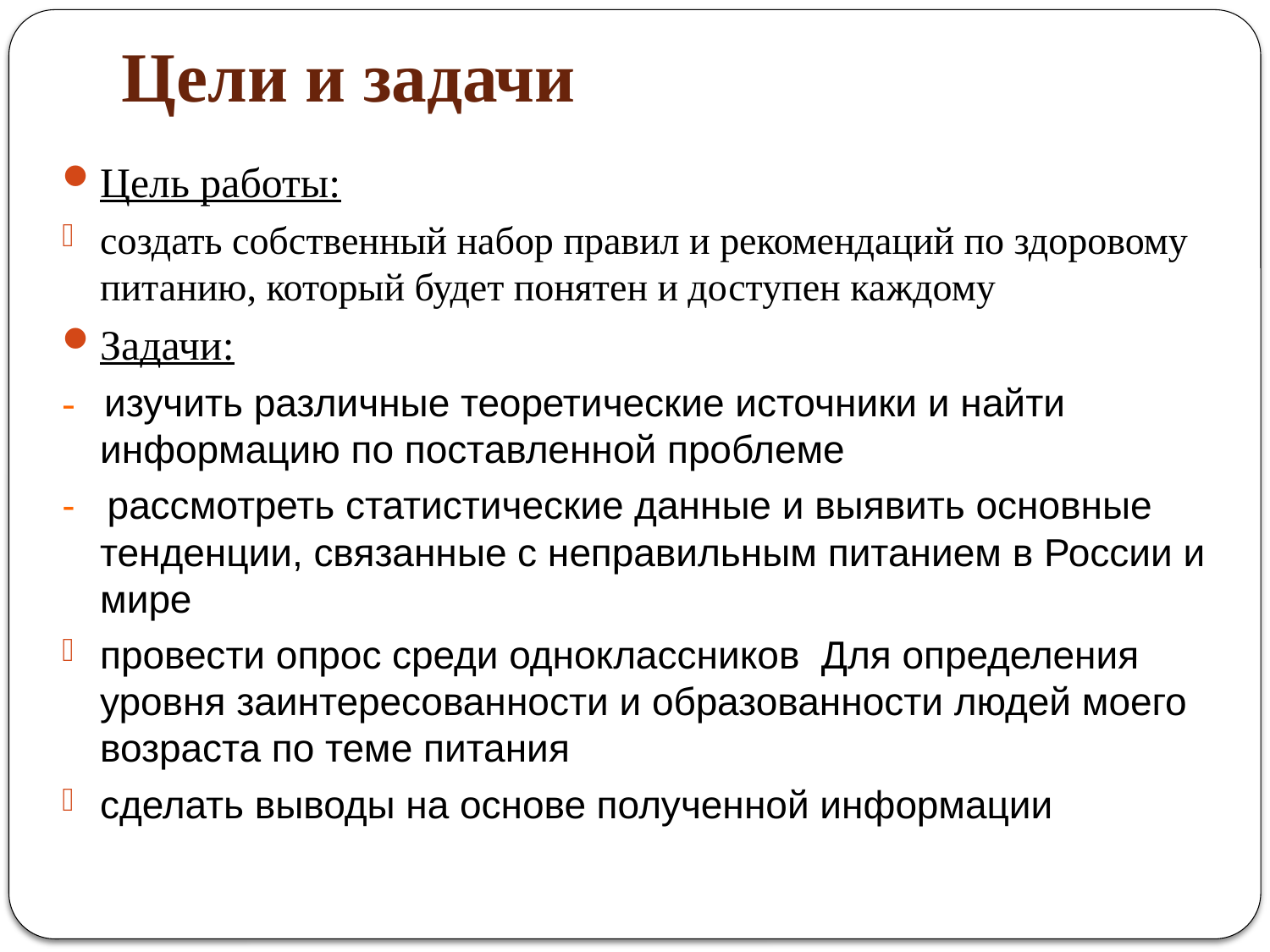

# Цели и задачи
Цель работы:
создать собственный набор правил и рекомендаций по здоровому питанию, который будет понятен и доступен каждому
Задачи:
-   изучить различные теоретические источники и найти информацию по поставленной проблеме
-   рассмотреть статистические данные и выявить основные тенденции, связанные с неправильным питанием в России и мире
провести опрос среди одноклассников  Для определения уровня заинтересованности и образованности людей моего возраста по теме питания
сделать выводы на основе полученной информации